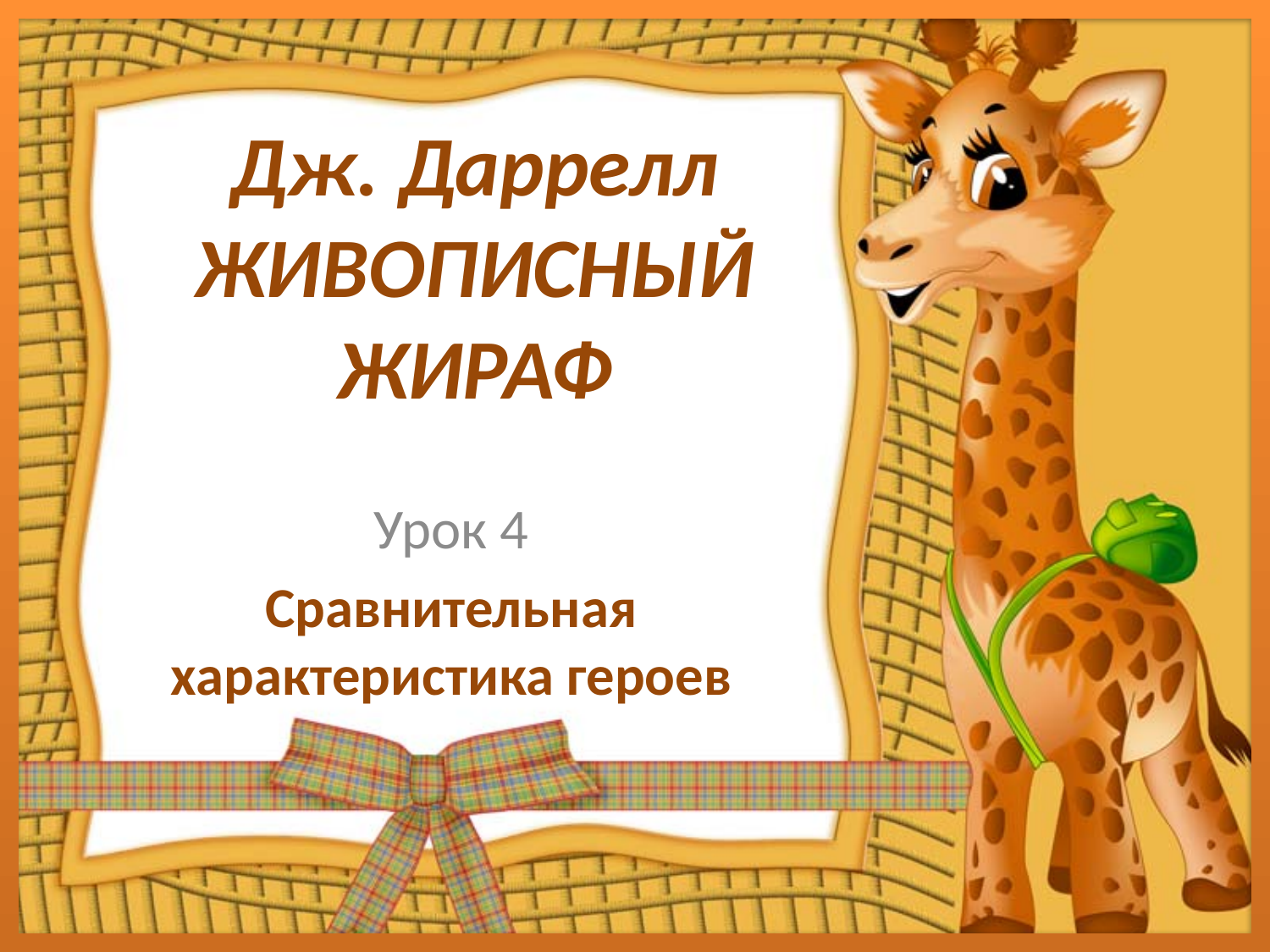

# Дж. Даррелл ЖИВОПИСНЫЙ ЖИРАФ
Урок 4
Сравнительная характеристика героев